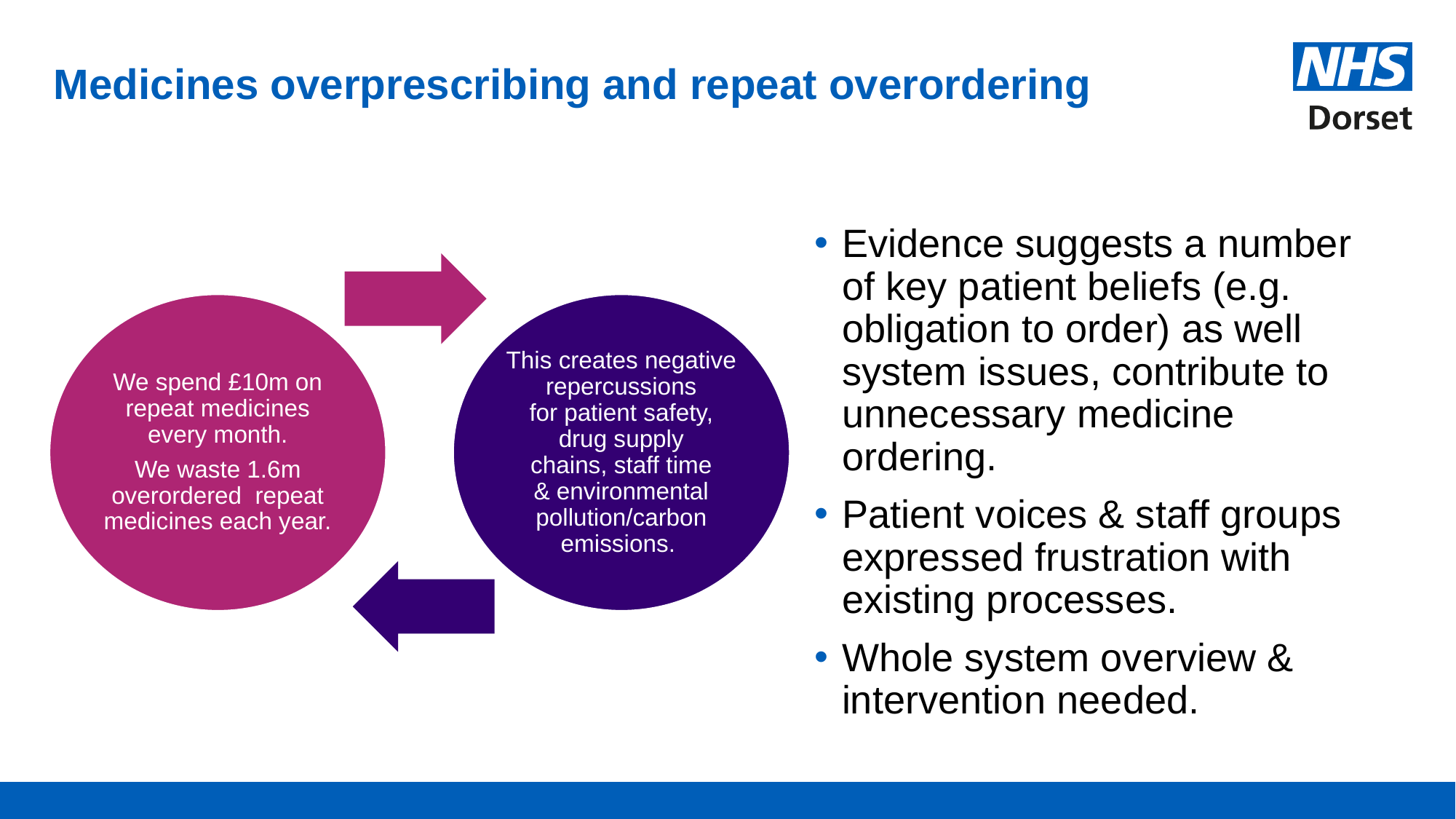

# Medicines overprescribing and repeat overordering
We spend £10m on repeat medicines every month.
We waste 1.6m overordered  repeat medicines each year.

This creates negative repercussions for patient safety, drug supply chains, staff time & environmental pollution/carbon emissions.

Evidence suggests a number of key patient beliefs (e.g. obligation to order) as well system issues, contribute to unnecessary medicine ordering.
Patient voices & staff groups expressed frustration with existing processes.
Whole system overview & intervention needed.